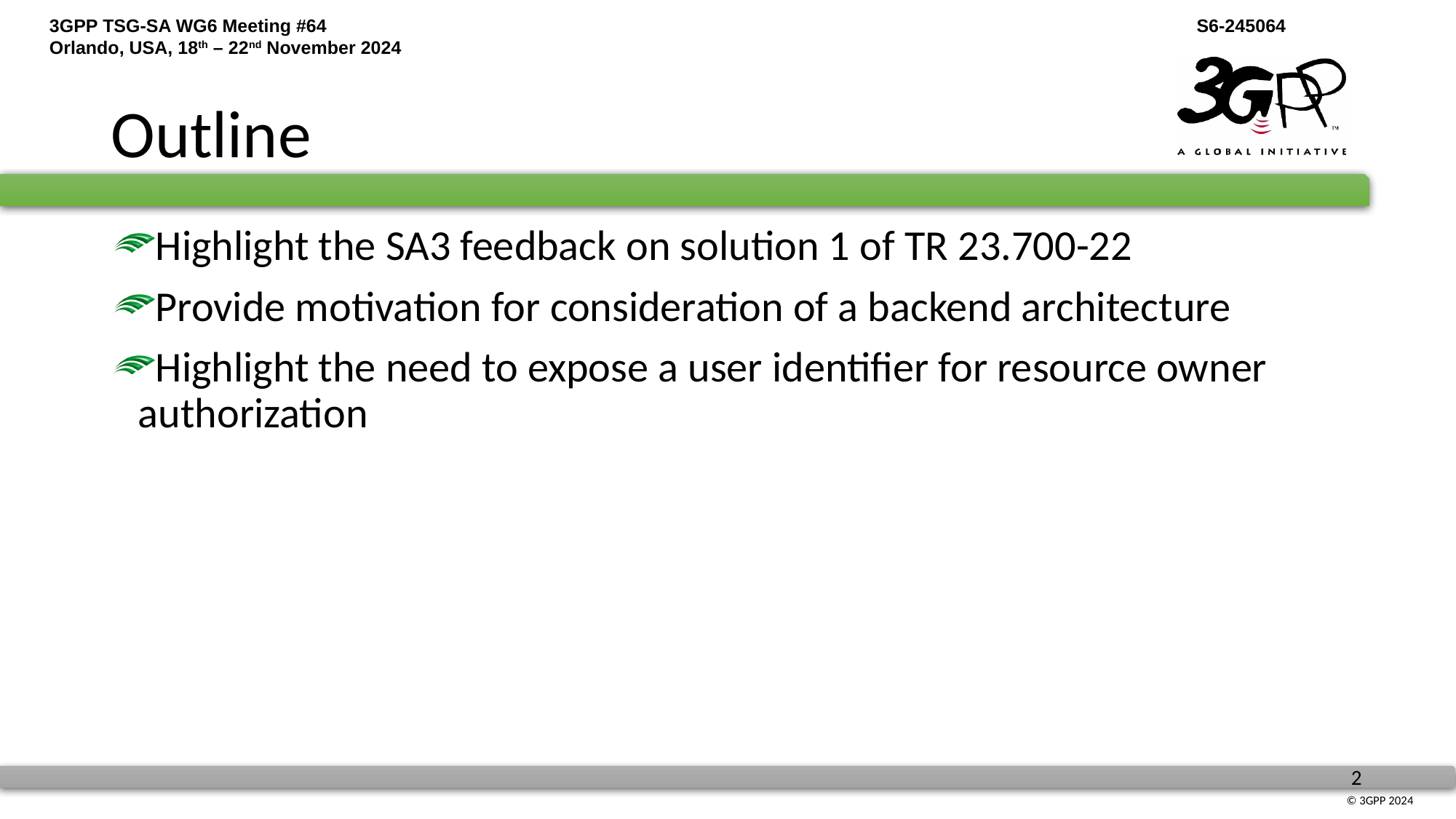

# Outline
Highlight the SA3 feedback on solution 1 of TR 23.700-22
Provide motivation for consideration of a backend architecture
Highlight the need to expose a user identifier for resource owner authorization